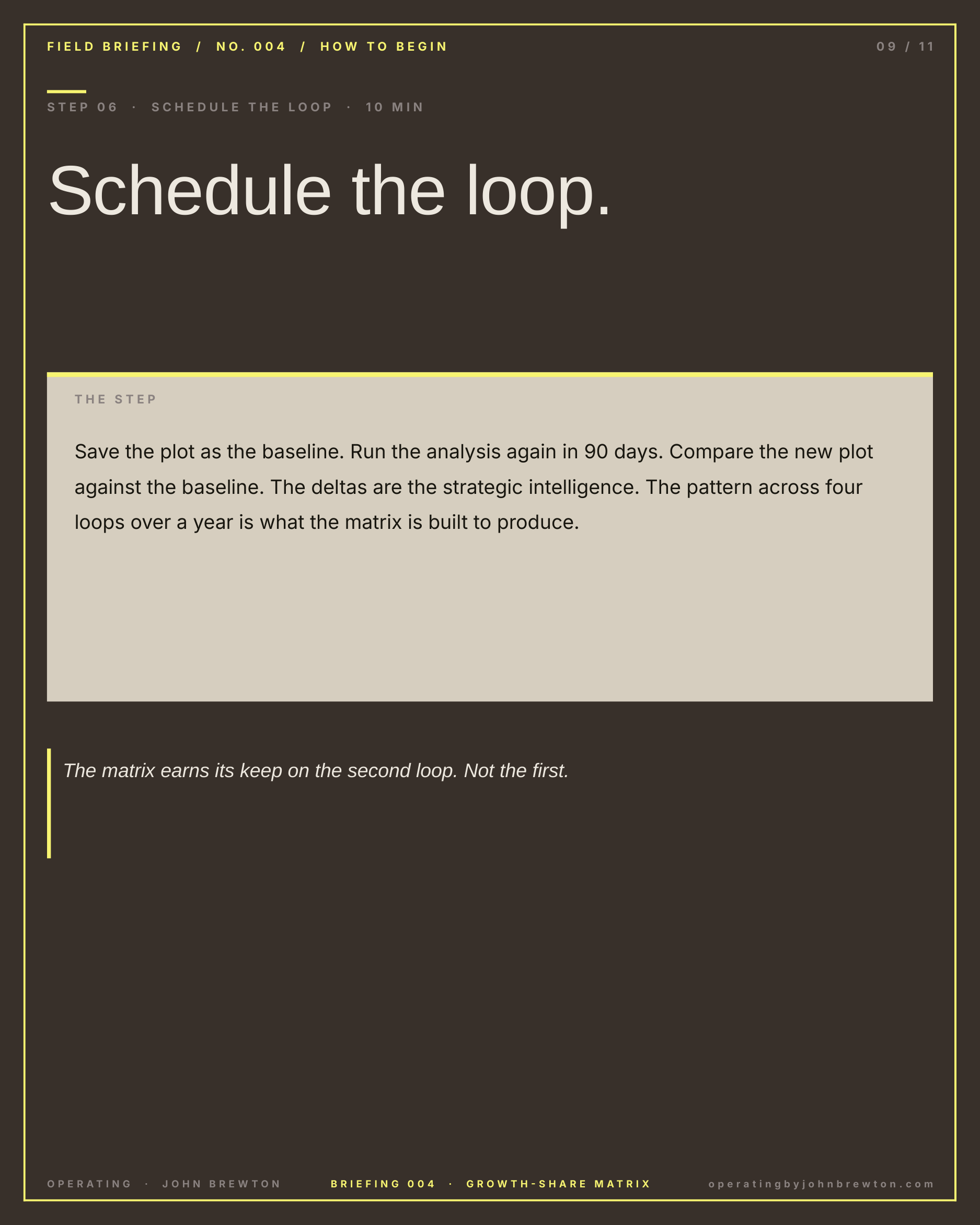

FIELD BRIEFING  /  NO. 004  /  HOW TO BEGIN
09 / 11

STEP 06  ·  SCHEDULE THE LOOP  ·  10 MIN
Schedule the loop.

THE STEP
Save the plot as the baseline. Run the analysis again in 90 days. Compare the new plot against the baseline. The deltas are the strategic intelligence. The pattern across four loops over a year is what the matrix is built to produce.

The matrix earns its keep on the second loop. Not the first.
BRIEFING 004  ·  GROWTH-SHARE MATRIX
operatingbyjohnbrewton.com
OPERATING  ·  JOHN BREWTON